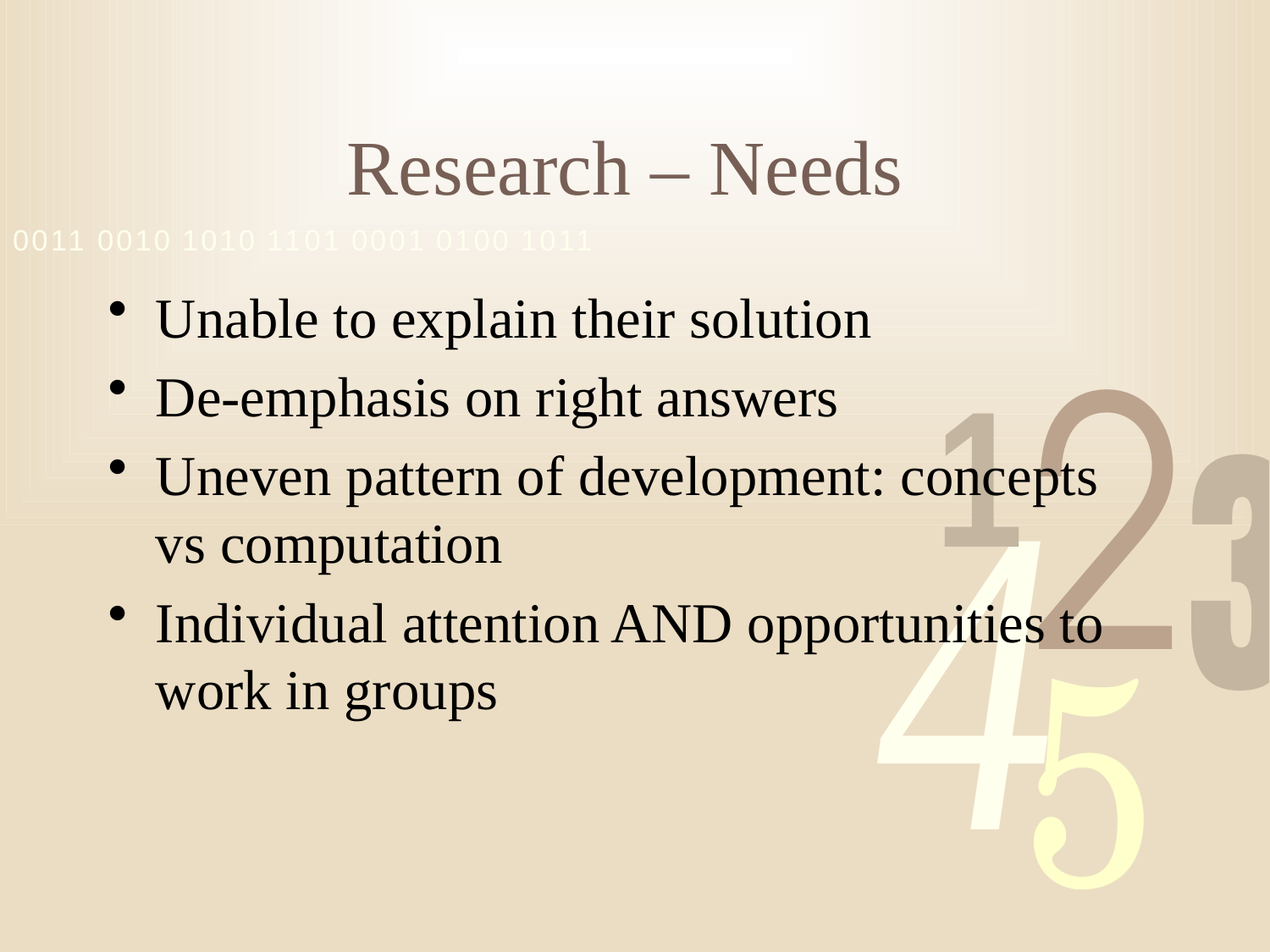

# Research – Needs
Unable to explain their solution
De-emphasis on right answers
Uneven pattern of development: concepts vs computation
Individual attention AND opportunities to work in groups